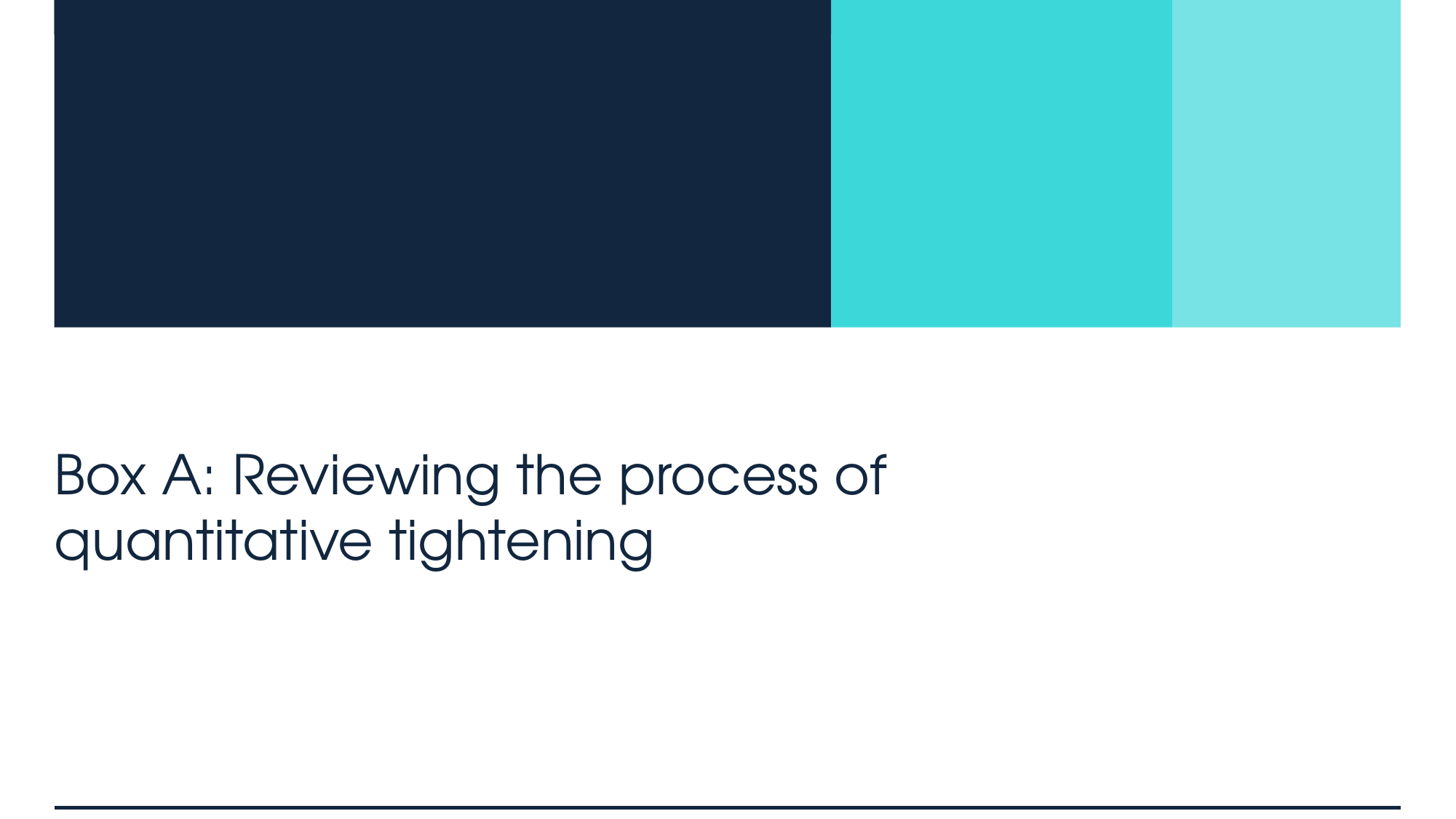

# Box A: Reviewing the process of quantitative tightening